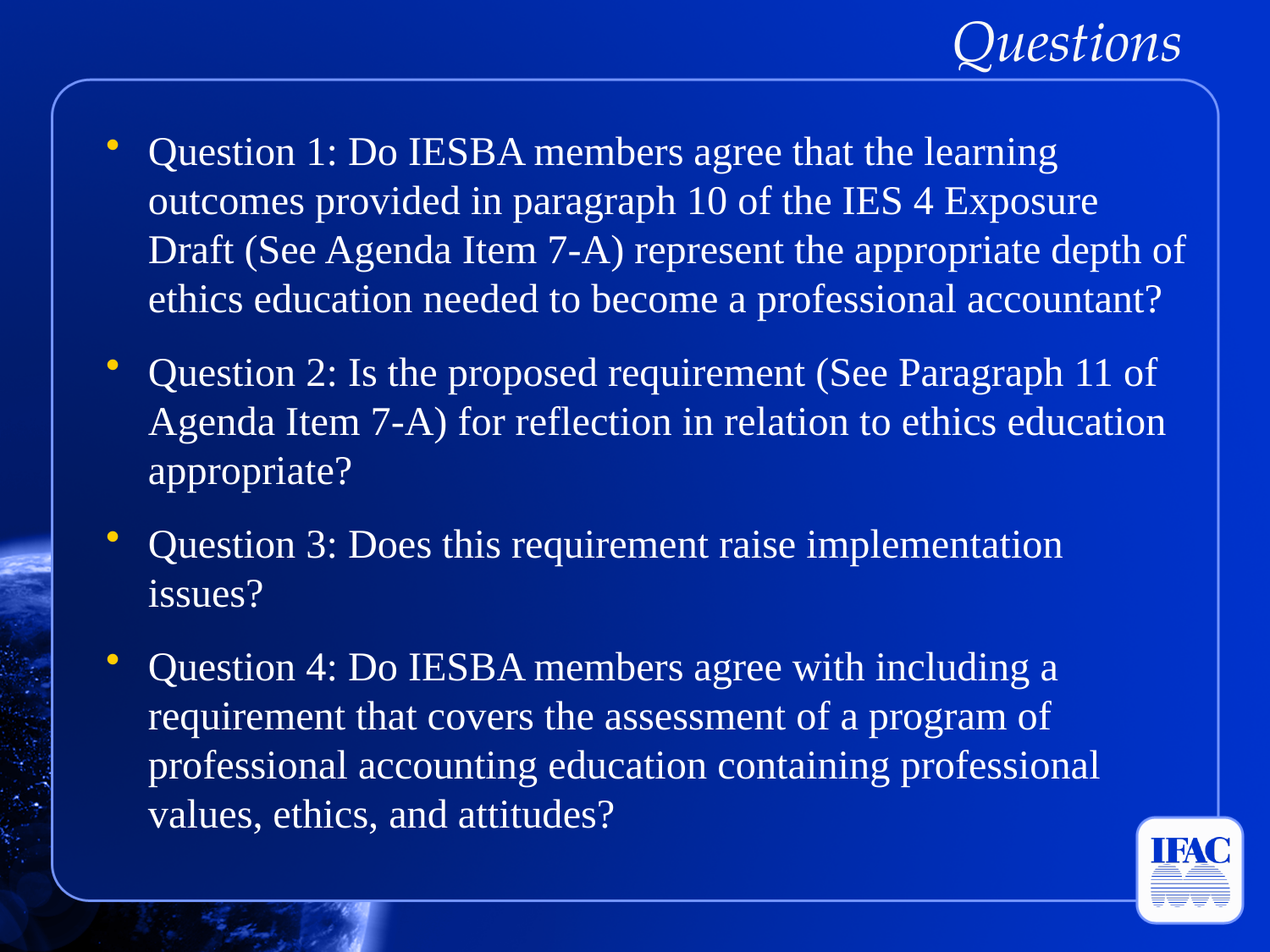

# Questions
Question 1: Do IESBA members agree that the learning outcomes provided in paragraph 10 of the IES 4 Exposure Draft (See Agenda Item 7-A) represent the appropriate depth of ethics education needed to become a professional accountant?
Question 2: Is the proposed requirement (See Paragraph 11 of Agenda Item 7-A) for reflection in relation to ethics education appropriate?
Question 3: Does this requirement raise implementation issues?
Question 4: Do IESBA members agree with including a requirement that covers the assessment of a program of professional accounting education containing professional values, ethics, and attitudes?